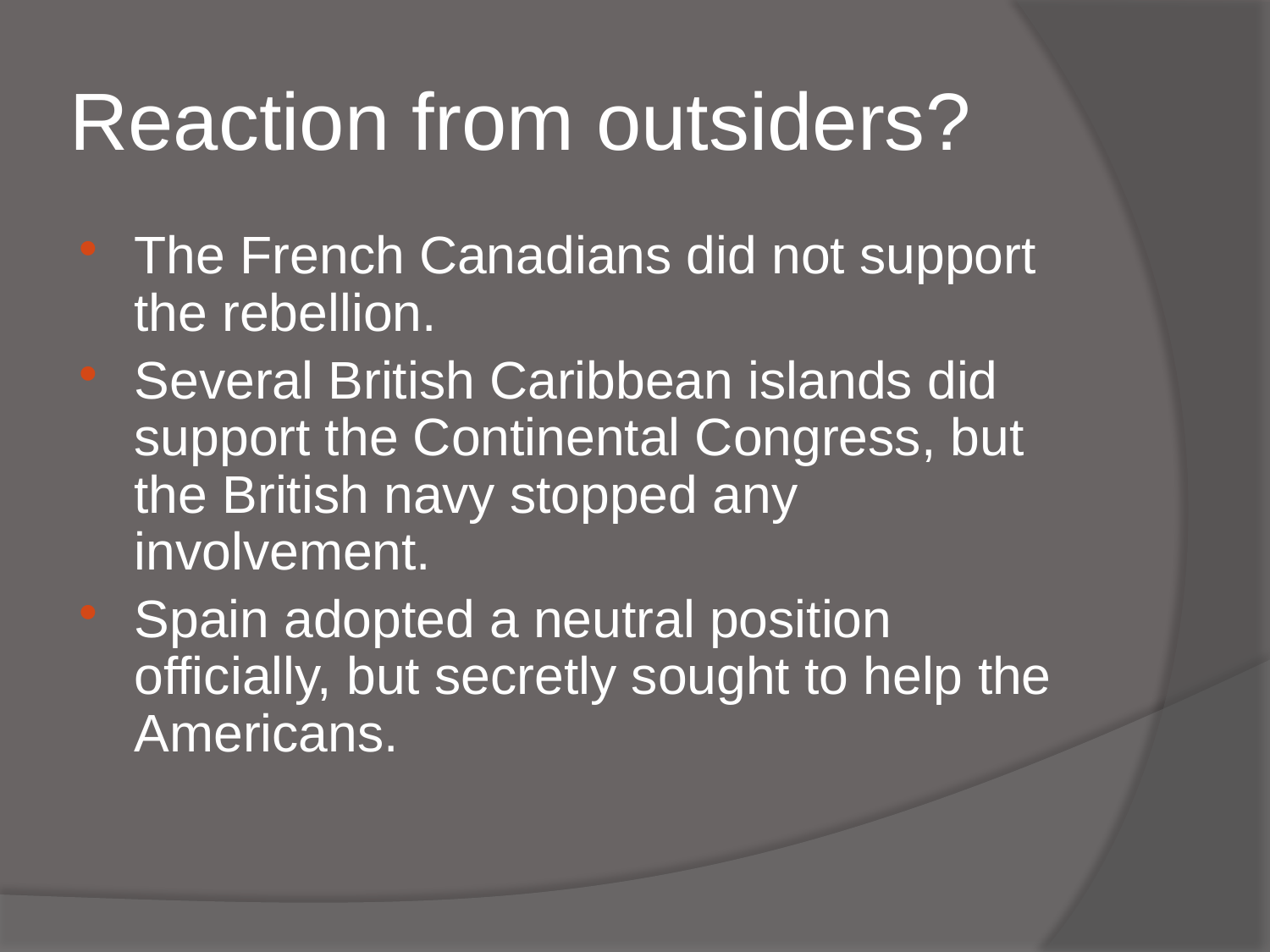

# Reaction from outsiders?
The French Canadians did not support the rebellion.
Several British Caribbean islands did support the Continental Congress, but the British navy stopped any involvement.
Spain adopted a neutral position officially, but secretly sought to help the Americans.